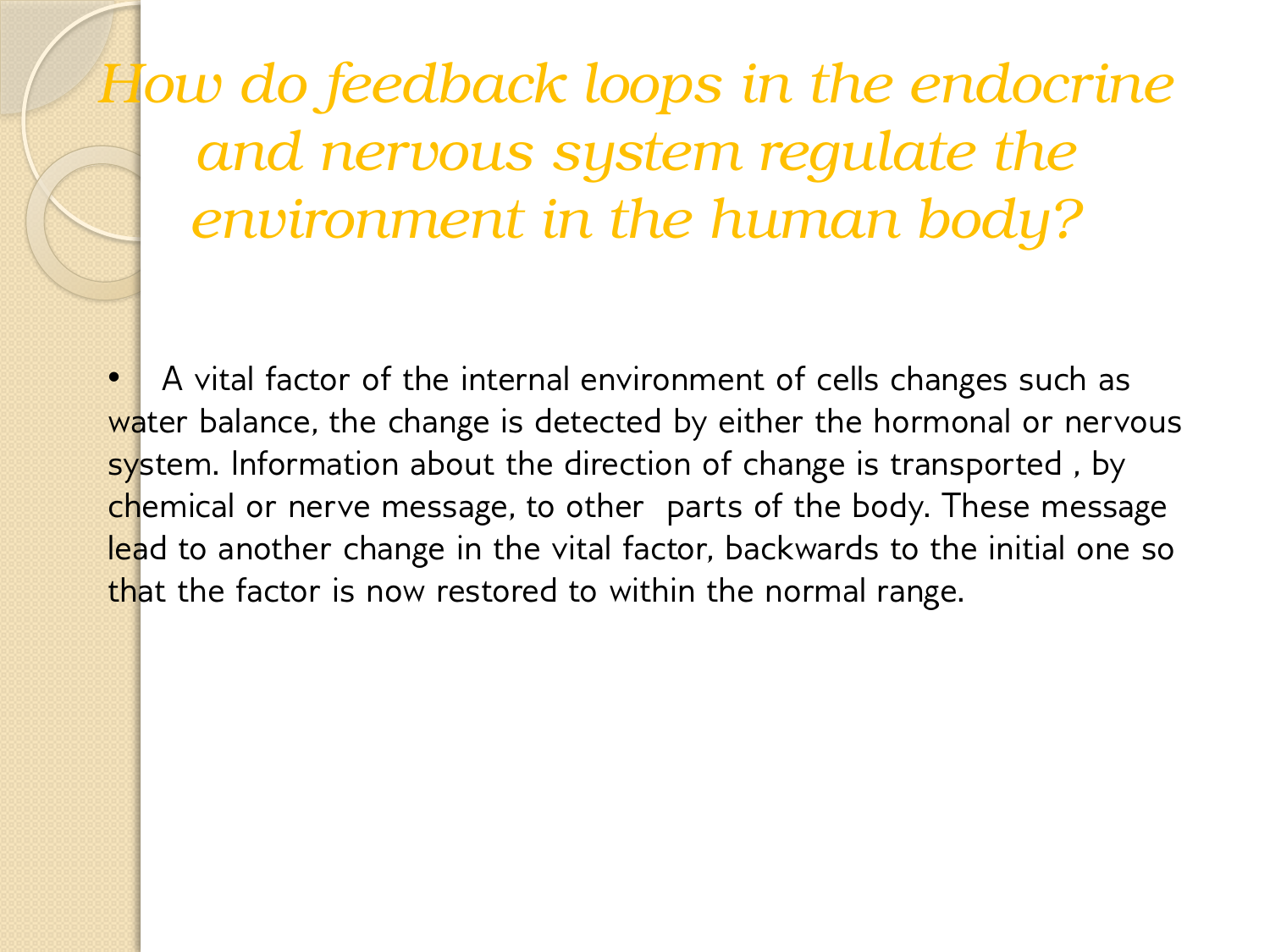

# How do feedback loops in the endocrine and nervous system regulate the environment in the human body?
    A vital factor of the internal environment of cells changes such as water balance, the change is detected by either the hormonal or nervous system. Information about the direction of change is transported , by chemical or nerve message, to other  parts of the body. These message lead to another change in the vital factor, backwards to the initial one so that the factor is now restored to within the normal range.